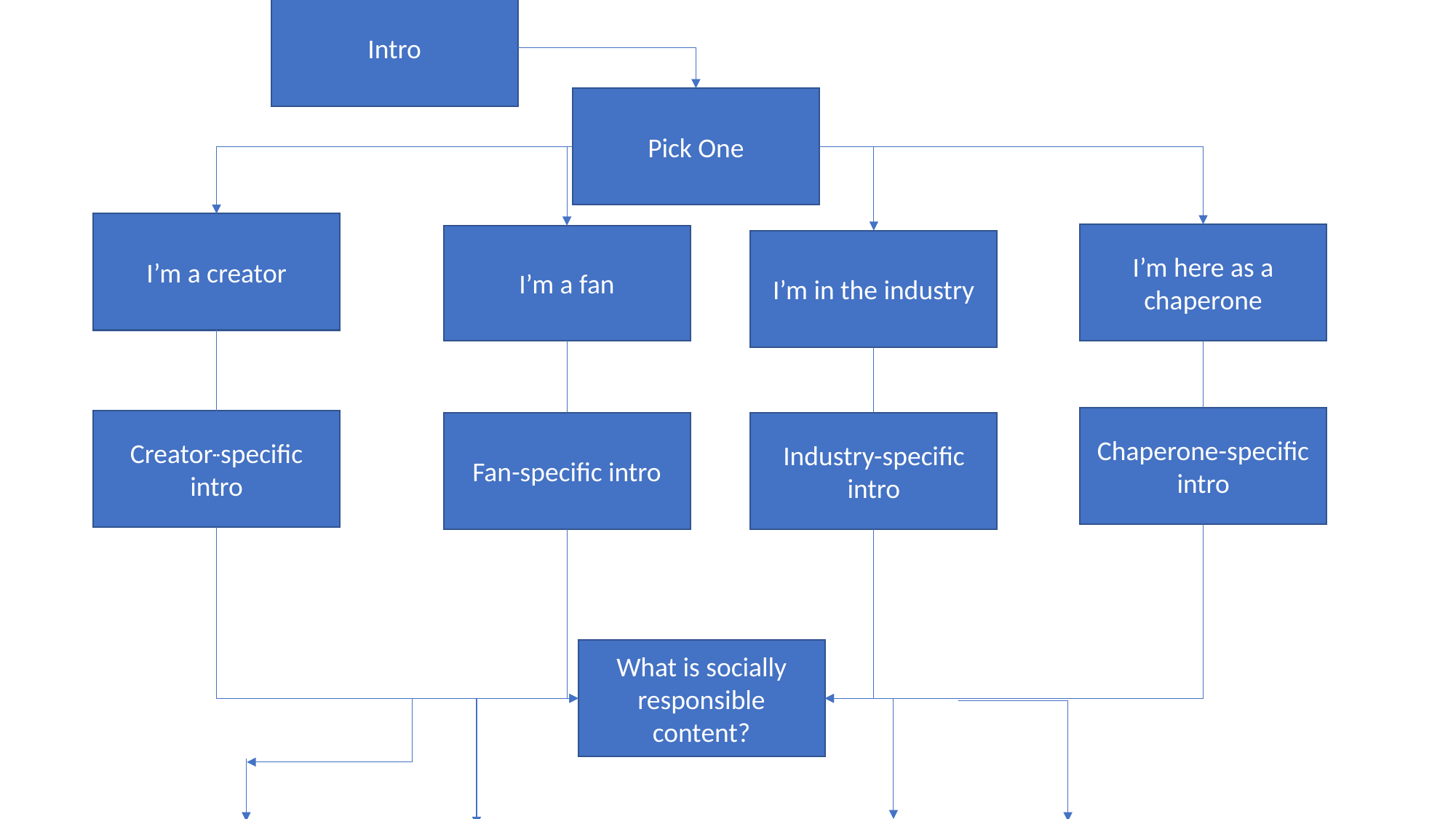

Intro
Pick One
I’m a creator
I’m here as a chaperone
I’m a fan
I’m in the industry
Chaperone-specific intro
Creator-specific intro
Fan-specific intro
Industry-specific intro
What is socially responsible content?